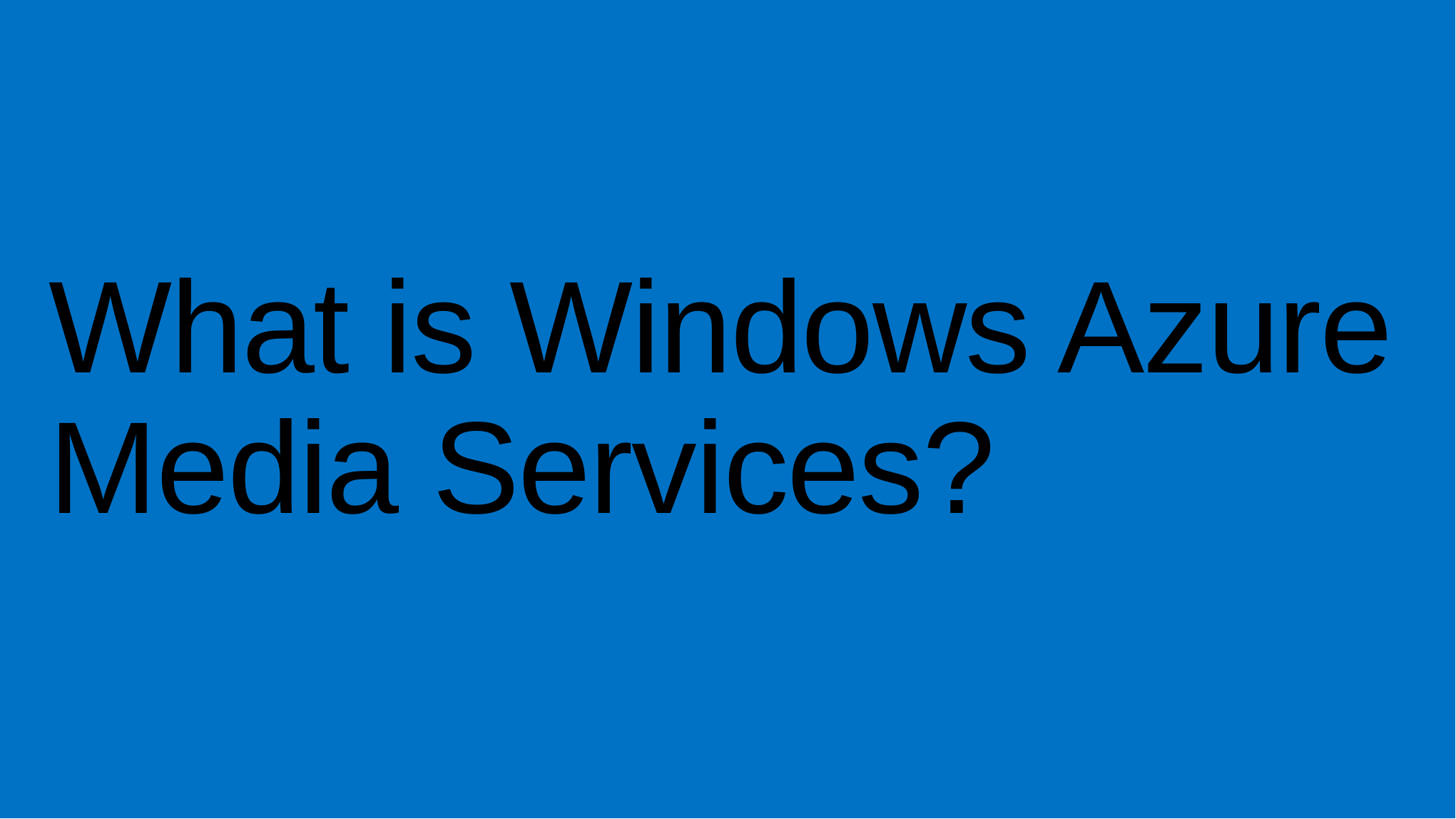

# What is Windows Azure Media Services?